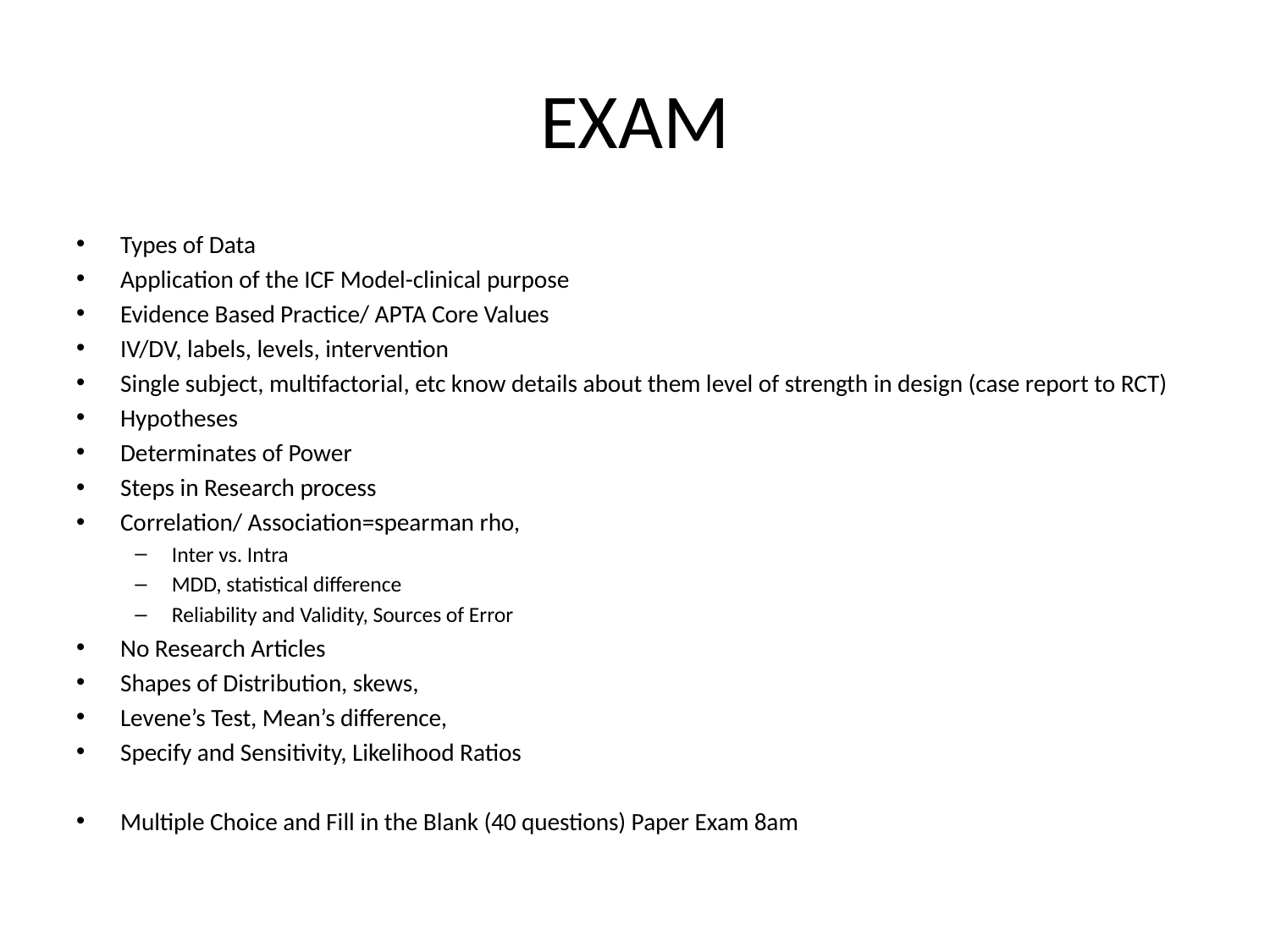

# EXAM
Types of Data
Application of the ICF Model-clinical purpose
Evidence Based Practice/ APTA Core Values
IV/DV, labels, levels, intervention
Single subject, multifactorial, etc know details about them level of strength in design (case report to RCT)
Hypotheses
Determinates of Power
Steps in Research process
Correlation/ Association=spearman rho,
Inter vs. Intra
MDD, statistical difference
Reliability and Validity, Sources of Error
No Research Articles
Shapes of Distribution, skews,
Levene’s Test, Mean’s difference,
Specify and Sensitivity, Likelihood Ratios

Multiple Choice and Fill in the Blank (40 questions) Paper Exam 8am